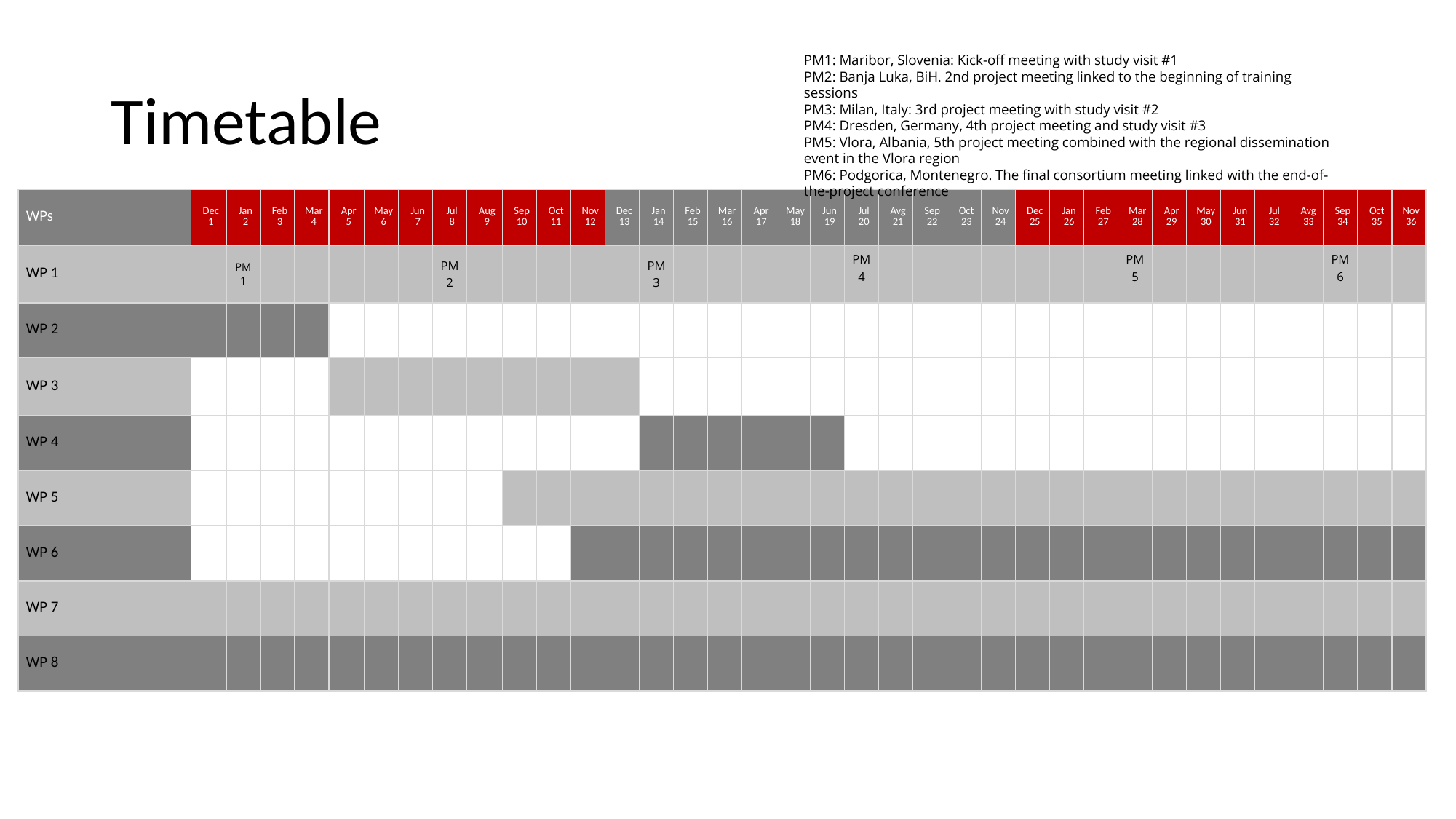

PM1: Maribor, Slovenia: Kick-off meeting with study visit #1
PM2: Banja Luka, BiH. 2nd project meeting linked to the beginning of training sessions
PM3: Milan, Italy: 3rd project meeting with study visit #2
PM4: Dresden, Germany, 4th project meeting and study visit #3
PM5: Vlora, Albania, 5th project meeting combined with the regional dissemination event in the Vlora region
PM6: Podgorica, Montenegro. The final consortium meeting linked with the end-of-the-project conference

# Timetable
| WPs | Dec 1 | Jan 2 | Feb 3 | Mar 4 | Apr 5 | May 6 | Jun 7 | Jul 8 | Aug 9 | Sep 10 | Oct 11 | Nov 12 | Dec 13 | Jan 14 | Feb 15 | Mar 16 | Apr 17 | May 18 | Jun 19 | Jul 20 | Avg 21 | Sep 22 | Oct 23 | Nov 24 | Dec 25 | Jan 26 | Feb 27 | Mar 28 | Apr 29 | May 30 | Jun 31 | Jul 32 | Avg 33 | Sep 34 | Oct 35 | Nov 36 |
| --- | --- | --- | --- | --- | --- | --- | --- | --- | --- | --- | --- | --- | --- | --- | --- | --- | --- | --- | --- | --- | --- | --- | --- | --- | --- | --- | --- | --- | --- | --- | --- | --- | --- | --- | --- | --- |
| WP 1 |  | PM1 |  |  |  |  |  | PM2 |  |  |  |  |  | PM3 |  |  |  |  |  | PM4 |  |  |  |  |  |  |  | PM5 |  |  |  |  |  | PM6 |  |  |
| WP 2 |  |  |  |  |  |  |  |  |  |  |  |  |  |  |  |  |  |  |  |  |  |  |  |  |  |  |  |  |  |  |  |  |  |  |  |  |
| WP 3 |  |  |  |  |  |  |  |  |  |  |  |  |  |  |  |  |  |  |  |  |  |  |  |  |  |  |  |  |  |  |  |  |  |  |  |  |
| WP 4 |  |  |  |  |  |  |  |  |  |  |  |  |  |  |  |  |  |  |  |  |  |  |  |  |  |  |  |  |  |  |  |  |  |  |  |  |
| WP 5 |  |  |  |  |  |  |  |  |  |  |  |  |  |  |  |  |  |  |  |  |  |  |  |  |  |  |  |  |  |  |  |  |  |  |  |  |
| WP 6 |  |  |  |  |  |  |  |  |  |  |  |  |  |  |  |  |  |  |  |  |  |  |  |  |  |  |  |  |  |  |  |  |  |  |  |  |
| WP 7 |  |  |  |  |  |  |  |  |  |  |  |  |  |  |  |  |  |  |  |  |  |  |  |  |  |  |  |  |  |  |  |  |  |  |  |  |
| WP 8 |  |  |  |  |  |  |  |  |  |  |  |  |  |  |  |  |  |  |  |  |  |  |  |  |  |  |  |  |  |  |  |  |  |  |  |  |